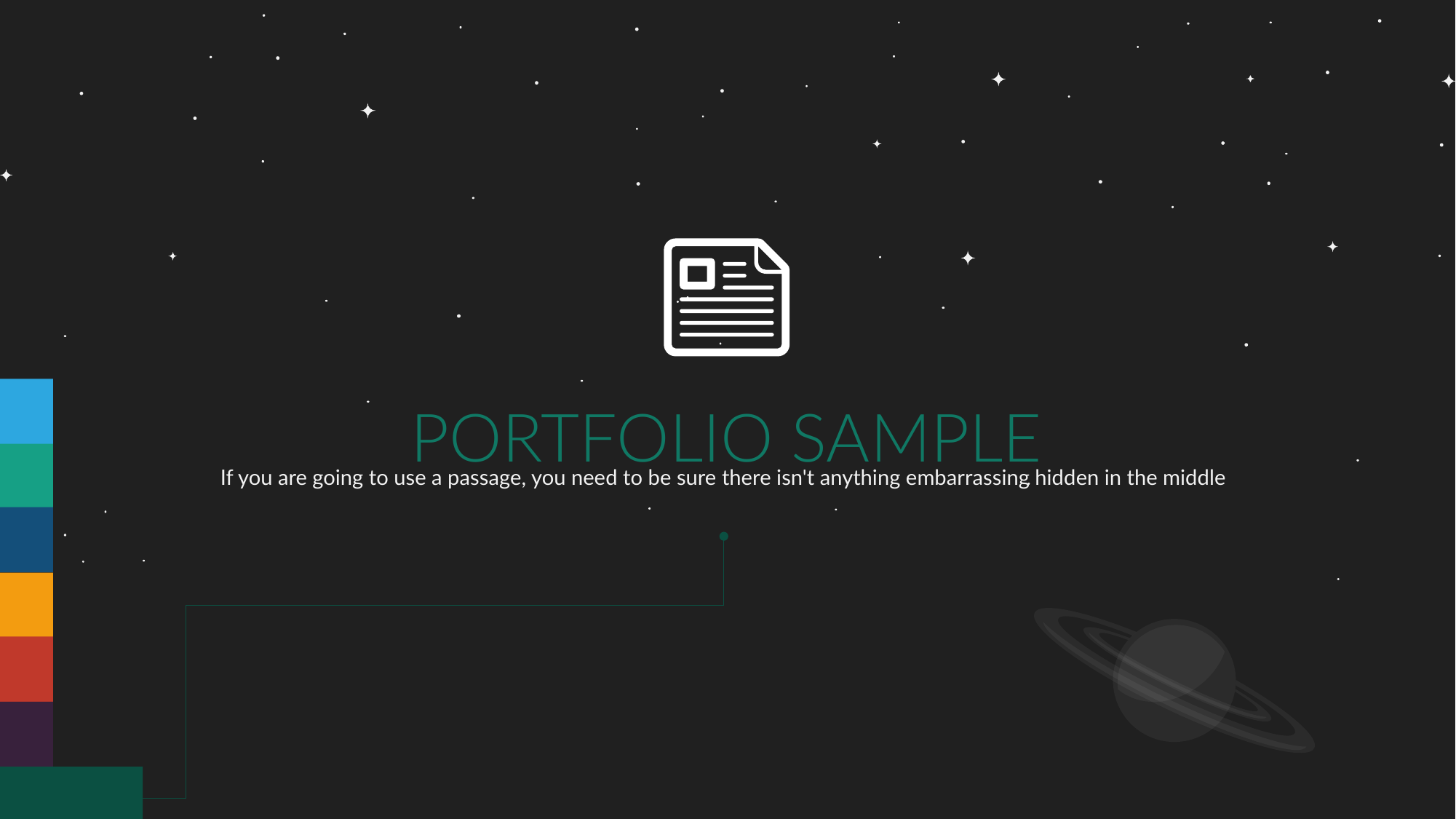

PORTFOLIO SAMPLE

If you are going to use a passage, you need to be sure there isn't anything embarrassing hidden in the middle